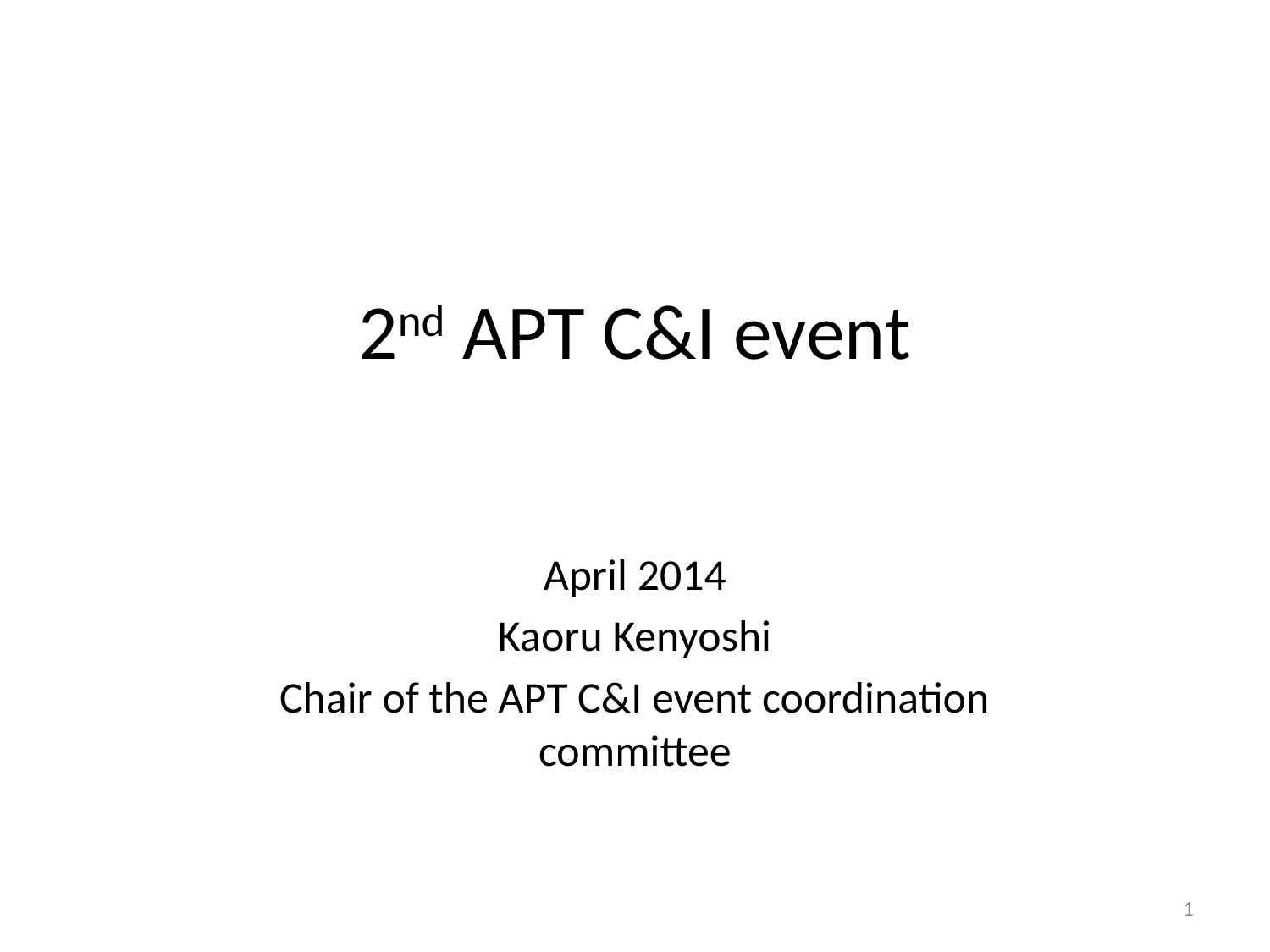

# 2nd APT C&I event
April 2014
Kaoru Kenyoshi
Chair of the APT C&I event coordination committee
1